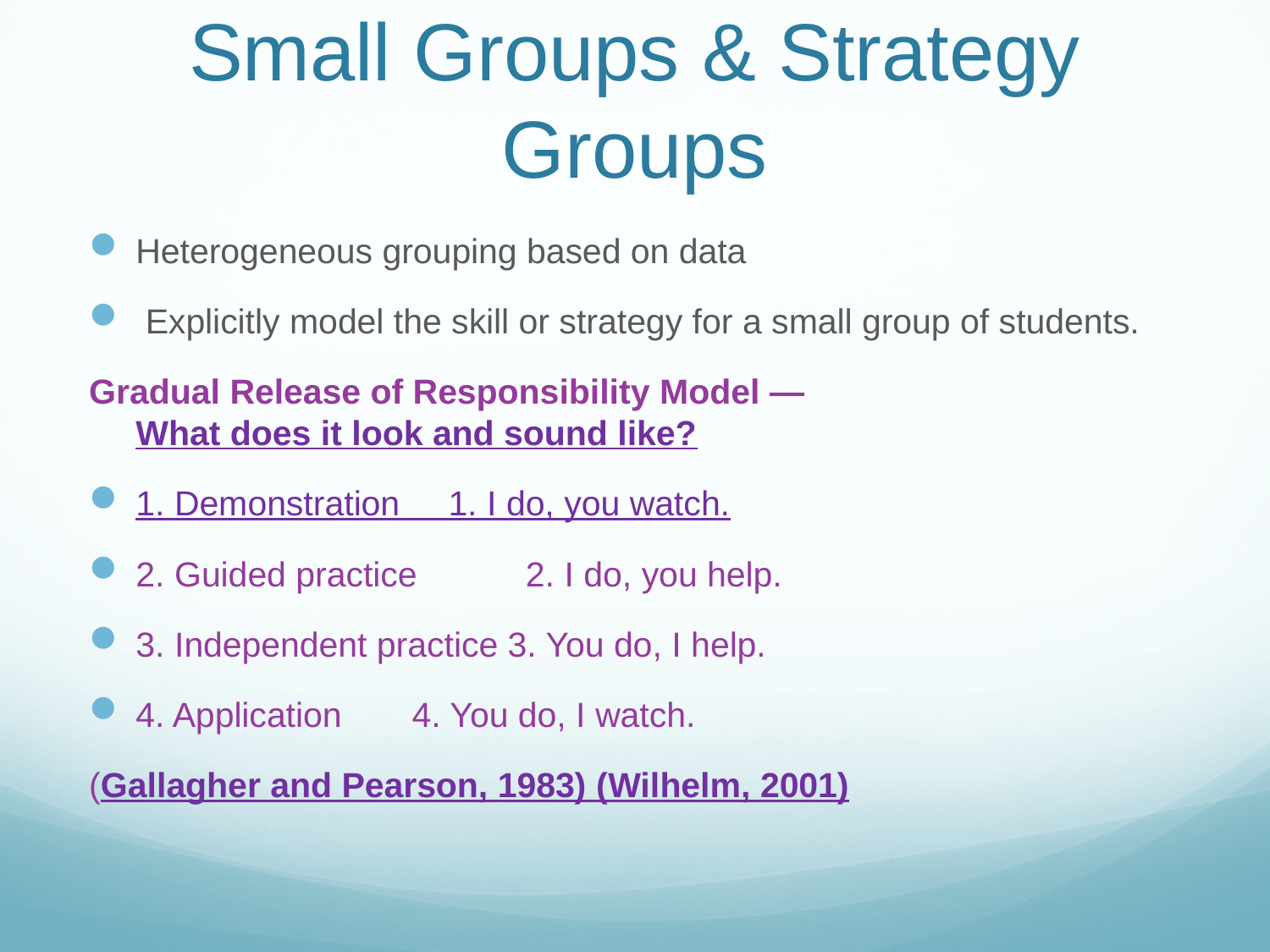

# Small Groups & Strategy Groups
Heterogeneous grouping based on data
 Explicitly model the skill or strategy for a small group of students.
Gradual Release of Responsibility Model — What does it look and sound like?
1. Demonstration	     1. I do, you watch.
2. Guided practice	        2. I do, you help.
3. Independent practice 3. You do, I help.
4. Application	       4. You do, I watch.
(Gallagher and Pearson, 1983) (Wilhelm, 2001)